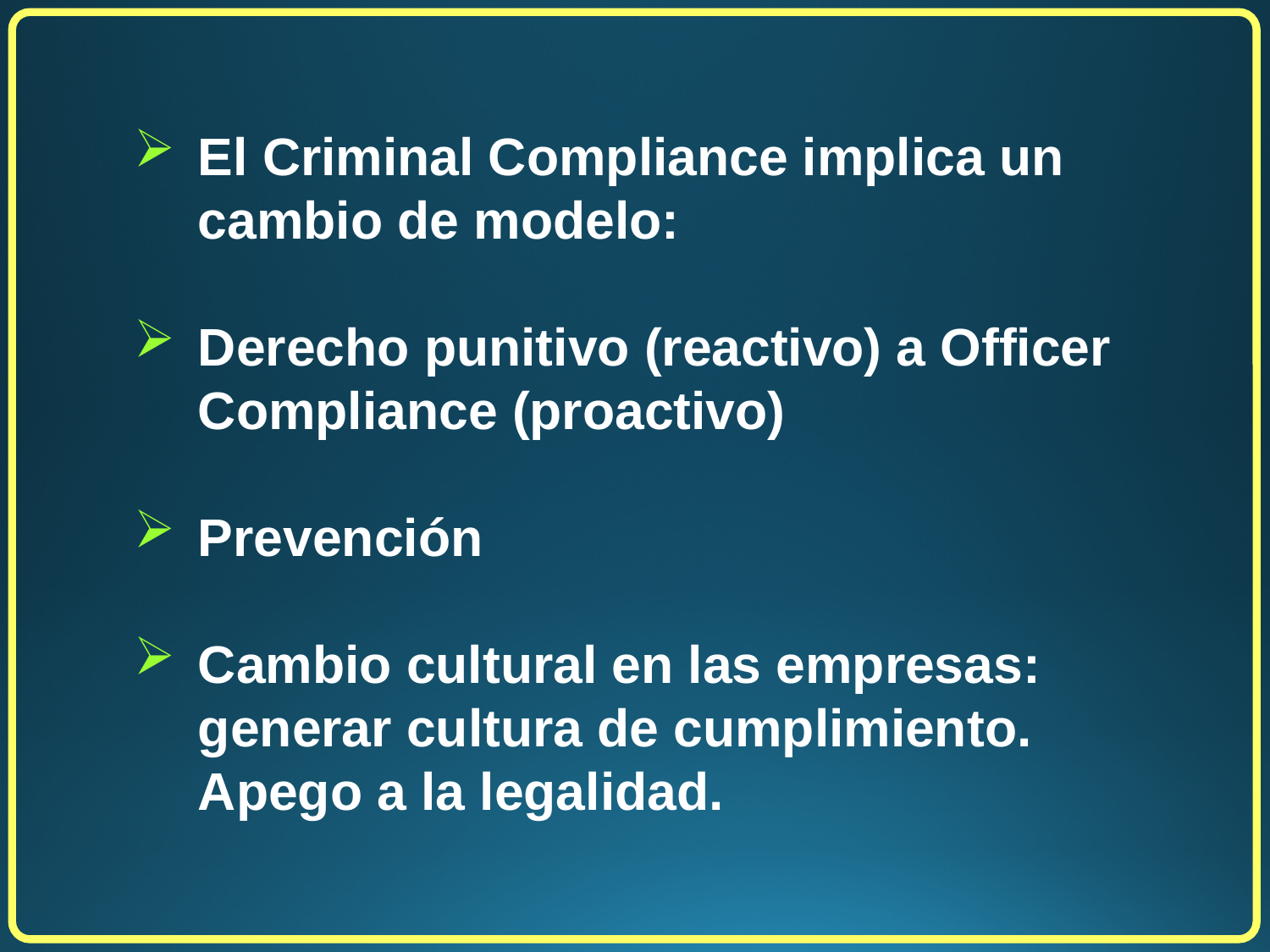

El Criminal Compliance implica un cambio de modelo:

Derecho punitivo (reactivo) a Officer Compliance (proactivo)

Prevención

Cambio cultural en las empresas: generar cultura de cumplimiento. Apego a la legalidad.